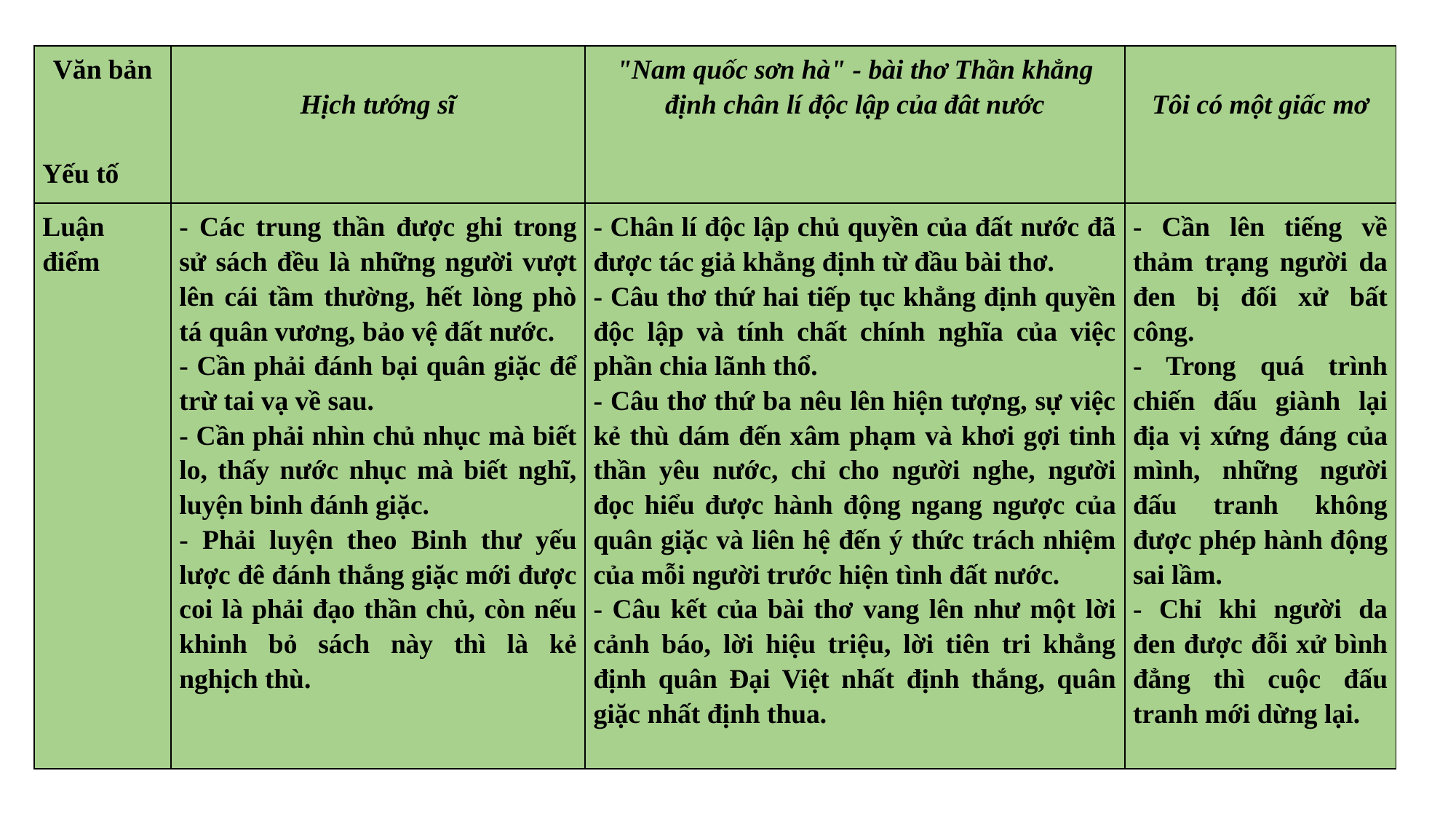

| Văn bản     Yếu tố | Hịch tướng sĩ | "Nam quốc sơn hà" - bài thơ Thần khẳng định chân lí độc lập của đât nước | Tôi có một giấc mơ |
| --- | --- | --- | --- |
| Luận điểm | - Các trung thần được ghi trong sử sách đều là những người vượt lên cái tầm thường, hết lòng phò tá quân vương, bảo vệ đất nước. - Cần phải đánh bại quân giặc để trừ tai vạ về sau. - Cần phải nhìn chủ nhục mà biết lo, thấy nước nhục mà biết nghĩ, luyện binh đánh giặc. - Phải luyện theo Binh thư yếu lược đê đánh thắng giặc mới được coi là phải đạo thần chủ, còn nếu khinh bỏ sách này thì là kẻ nghịch thù. | - Chân lí độc lập chủ quyền của đất nước đã được tác giả khẳng định từ đầu bài thơ. - Câu thơ thứ hai tiếp tục khẳng định quyền độc lập và tính chất chính nghĩa của việc phần chia lãnh thổ. - Câu thơ thứ ba nêu lên hiện tượng, sự việc kẻ thù dám đến xâm phạm và khơi gợi tinh thần yêu nước, chỉ cho người nghe, người đọc hiểu được hành động ngang ngược của quân giặc và liên hệ đến ý thức trách nhiệm của mỗi người trước hiện tình đất nước. - Câu kết của bài thơ vang lên như một lời cảnh báo, lời hiệu triệu, lời tiên tri khẳng định quân Đại Việt nhất định thắng, quân giặc nhất định thua. | - Cần lên tiếng về thảm trạng người da đen bị đối xử bất công. - Trong quá trình chiến đấu giành lại địa vị xứng đáng của mình, những người đấu tranh không được phép hành động sai lầm. - Chỉ khi người da đen được đỗi xử bình đẳng thì cuộc đấu tranh mới dừng lại. |